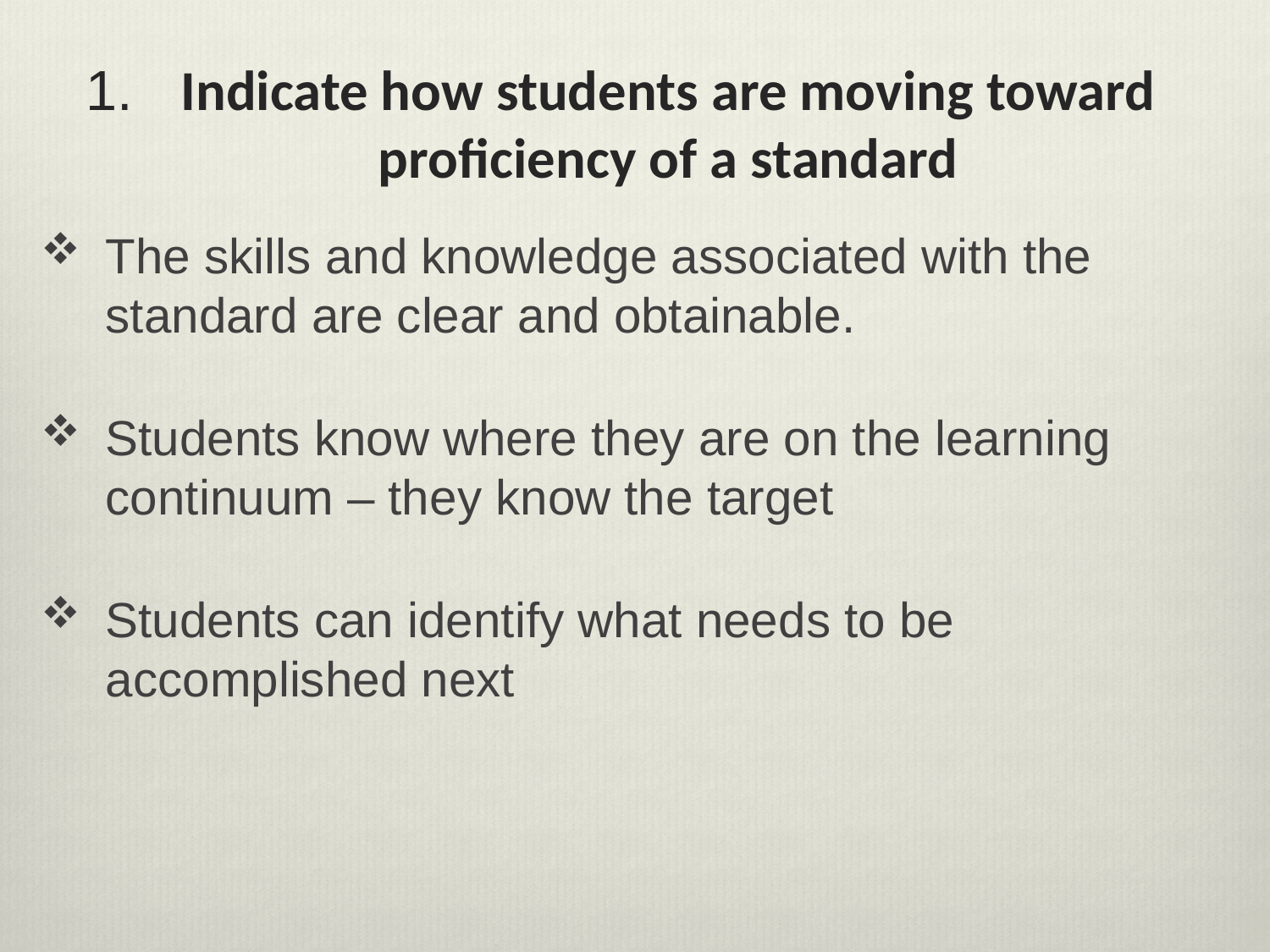

# 1.  	Indicate how students are moving toward proficiency of a standard
The skills and knowledge associated with the standard are clear and obtainable.
Students know where they are on the learning continuum – they know the target
Students can identify what needs to be accomplished next